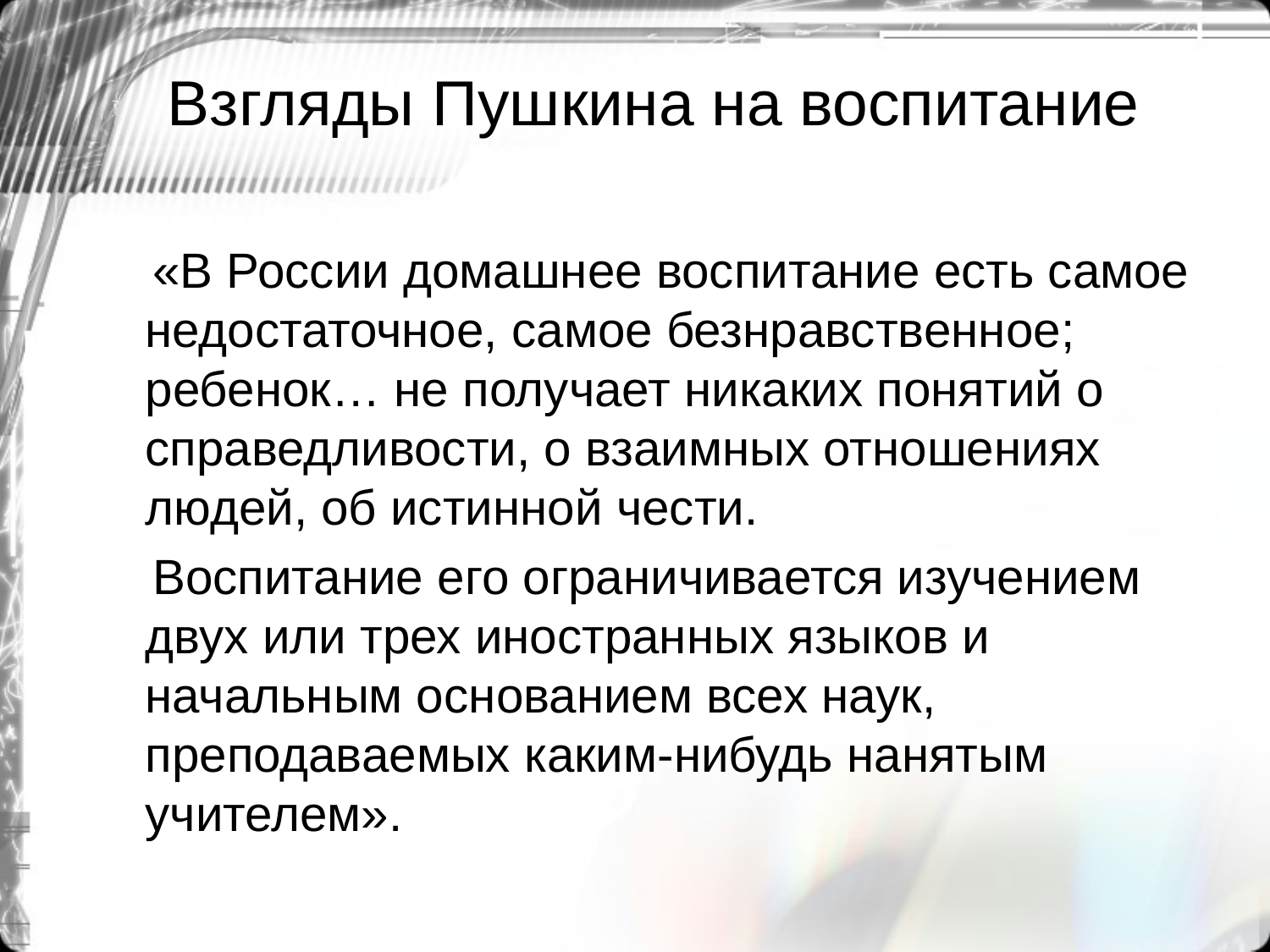

# Взгляды Пушкина на воспитание
    «В России домашнее воспитание есть самое недостаточное, самое безнравственное;     ребенок… не получает никаких понятий о справедливости, о взаимных отношениях людей, об истинной чести.
    Воспитание его ограничивается изучением двух или трех иностранных языков и начальным основанием всех наук, преподаваемых каким-нибудь нанятым учителем».